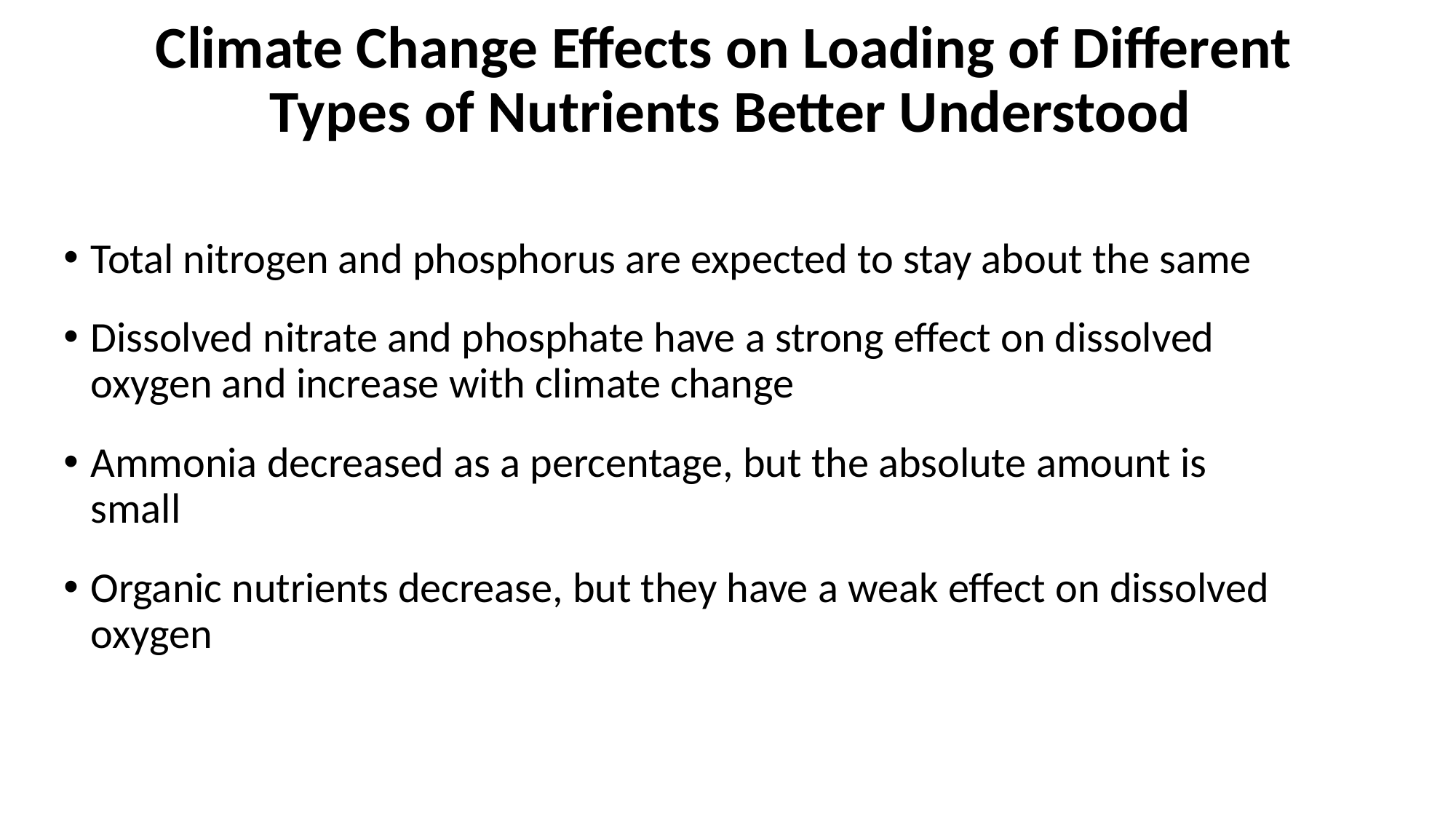

# Climate Change Effects on Loading of Different Types of Nutrients Better Understood
Total nitrogen and phosphorus are expected to stay about the same
Dissolved nitrate and phosphate have a strong effect on dissolved oxygen and increase with climate change
Ammonia decreased as a percentage, but the absolute amount is small
Organic nutrients decrease, but they have a weak effect on dissolved oxygen